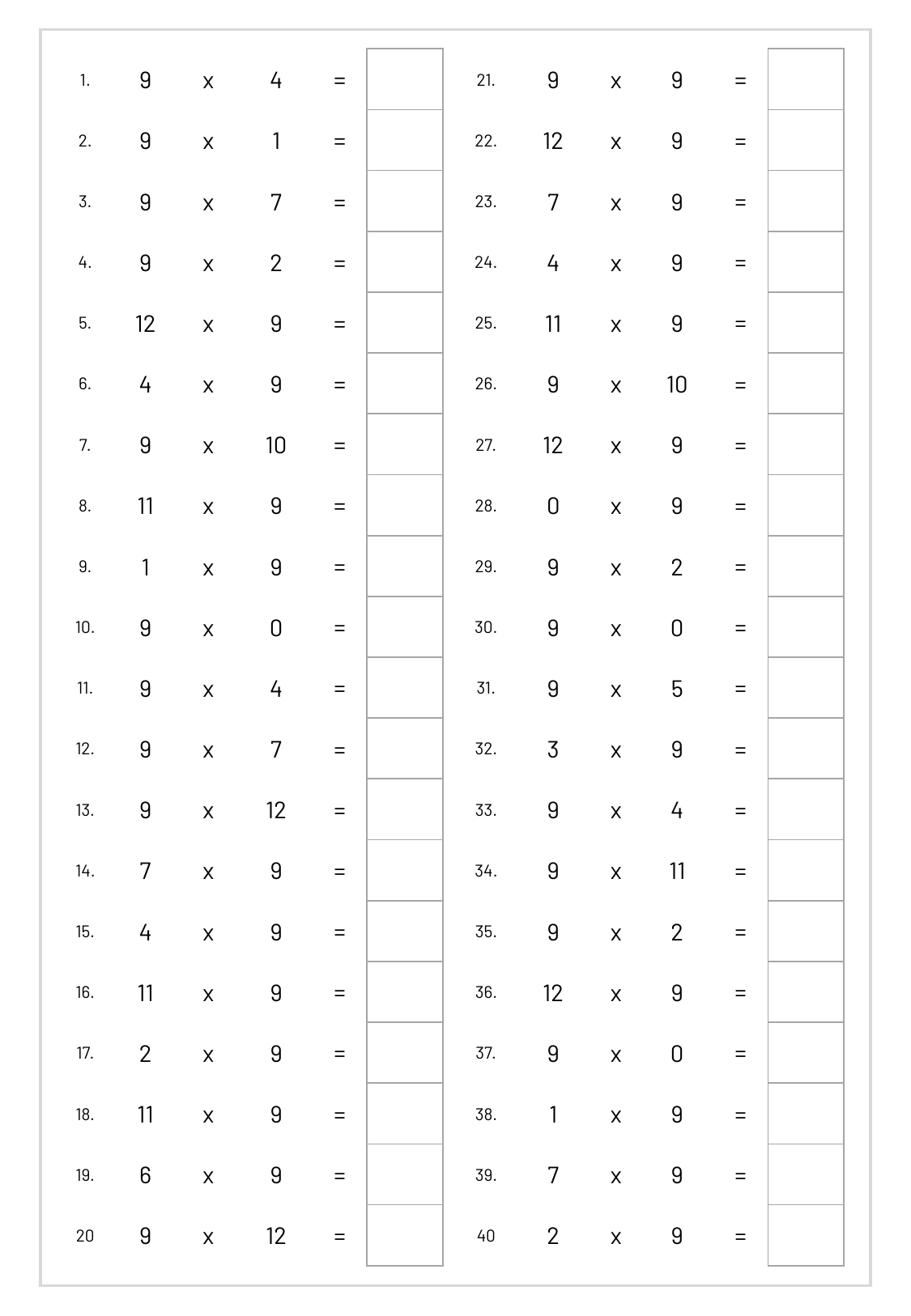

| 1. | 9 | x | 4 | = |  |
| --- | --- | --- | --- | --- | --- |
| 2. | 9 | x | 1 | = |  |
| 3. | 9 | x | 7 | = |  |
| 4. | 9 | x | 2 | = |  |
| 5. | 12 | x | 9 | = |  |
| 6. | 4 | x | 9 | = |  |
| 7. | 9 | x | 10 | = |  |
| 8. | 11 | x | 9 | = |  |
| 9. | 1 | x | 9 | = |  |
| 10. | 9 | x | 0 | = |  |
| 11. | 9 | x | 4 | = |  |
| 12. | 9 | x | 7 | = |  |
| 13. | 9 | x | 12 | = |  |
| 14. | 7 | x | 9 | = |  |
| 15. | 4 | x | 9 | = |  |
| 16. | 11 | x | 9 | = |  |
| 17. | 2 | x | 9 | = |  |
| 18. | 11 | x | 9 | = |  |
| 19. | 6 | x | 9 | = |  |
| 20 | 9 | x | 12 | = |  |
| 21. | 9 | x | 9 | = |  |
| --- | --- | --- | --- | --- | --- |
| 22. | 12 | x | 9 | = |  |
| 23. | 7 | x | 9 | = |  |
| 24. | 4 | x | 9 | = |  |
| 25. | 11 | x | 9 | = |  |
| 26. | 9 | x | 10 | = |  |
| 27. | 12 | x | 9 | = |  |
| 28. | 0 | x | 9 | = |  |
| 29. | 9 | x | 2 | = |  |
| 30. | 9 | x | 0 | = |  |
| 31. | 9 | x | 5 | = |  |
| 32. | 3 | x | 9 | = |  |
| 33. | 9 | x | 4 | = |  |
| 34. | 9 | x | 11 | = |  |
| 35. | 9 | x | 2 | = |  |
| 36. | 12 | x | 9 | = |  |
| 37. | 9 | x | 0 | = |  |
| 38. | 1 | x | 9 | = |  |
| 39. | 7 | x | 9 | = |  |
| 40 | 2 | x | 9 | = |  |